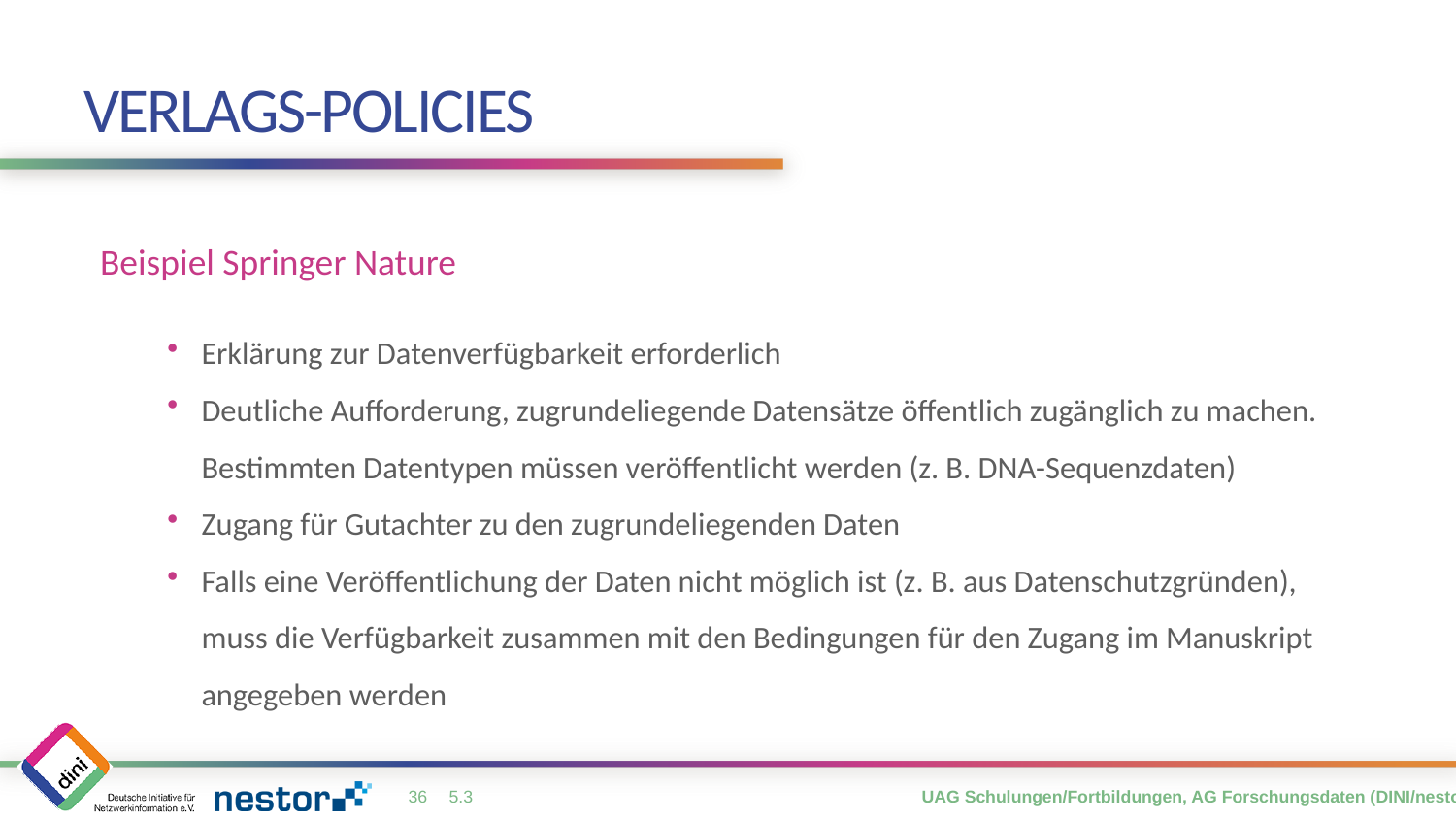

# Verlags-Policies
Beispiel Springer Nature
Erklärung zur Datenverfügbarkeit erforderlich
Deutliche Aufforderung, zugrundeliegende Datensätze öffentlich zugänglich zu machen. Bestimmten Datentypen müssen veröffentlicht werden (z. B. DNA-Sequenzdaten)
Zugang für Gutachter zu den zugrundeliegenden Daten
Falls eine Veröffentlichung der Daten nicht möglich ist (z. B. aus Datenschutzgründen), muss die Verfügbarkeit zusammen mit den Bedingungen für den Zugang im Manuskript angegeben werden
36
5.3